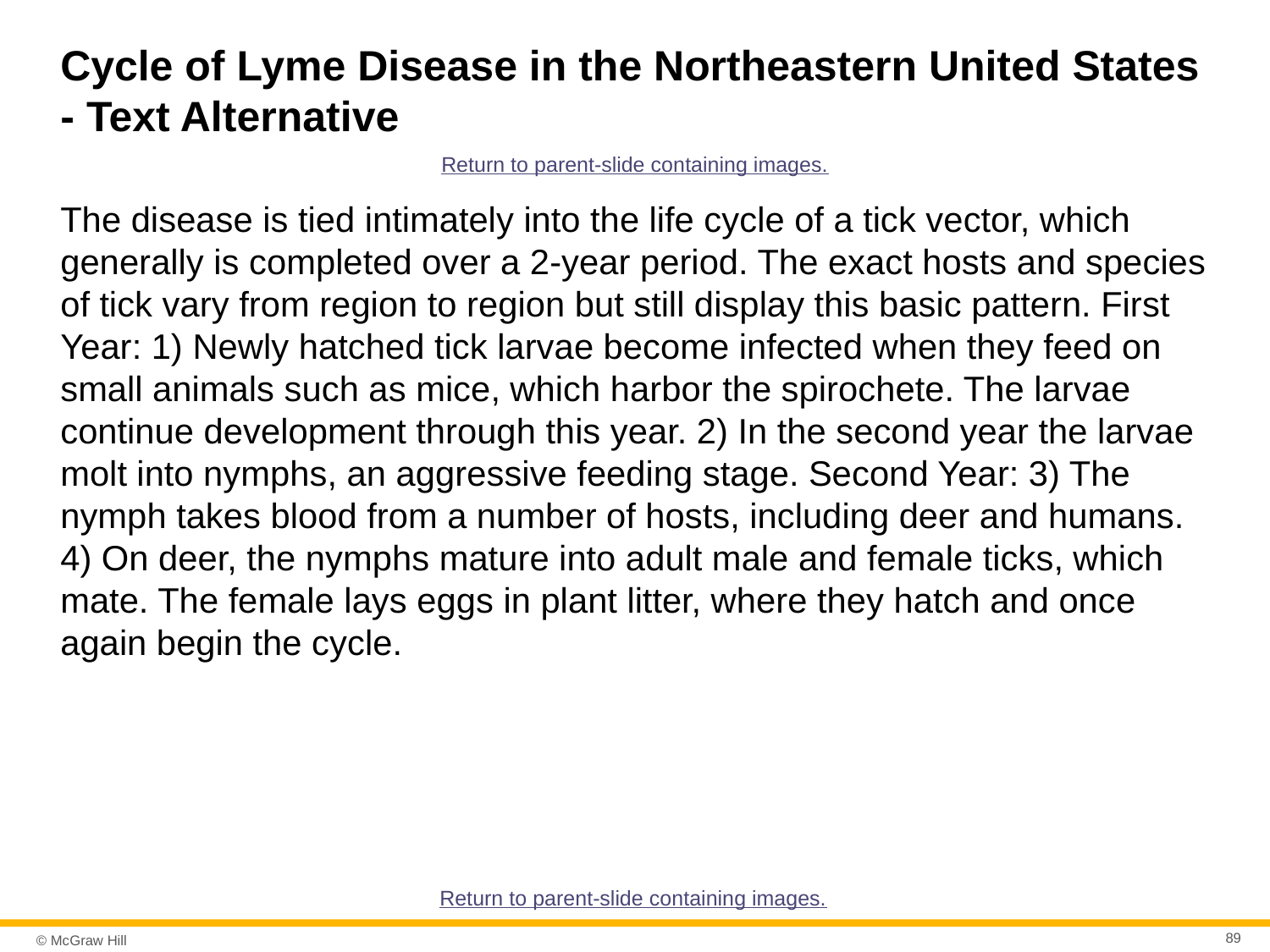

# Cycle of Lyme Disease in the Northeastern United States - Text Alternative
Return to parent-slide containing images.
The disease is tied intimately into the life cycle of a tick vector, which generally is completed over a 2-year period. The exact hosts and species of tick vary from region to region but still display this basic pattern. First Year: 1) Newly hatched tick larvae become infected when they feed on small animals such as mice, which harbor the spirochete. The larvae continue development through this year. 2) In the second year the larvae molt into nymphs, an aggressive feeding stage. Second Year: 3) The nymph takes blood from a number of hosts, including deer and humans. 4) On deer, the nymphs mature into adult male and female ticks, which mate. The female lays eggs in plant litter, where they hatch and once again begin the cycle.
Return to parent-slide containing images.